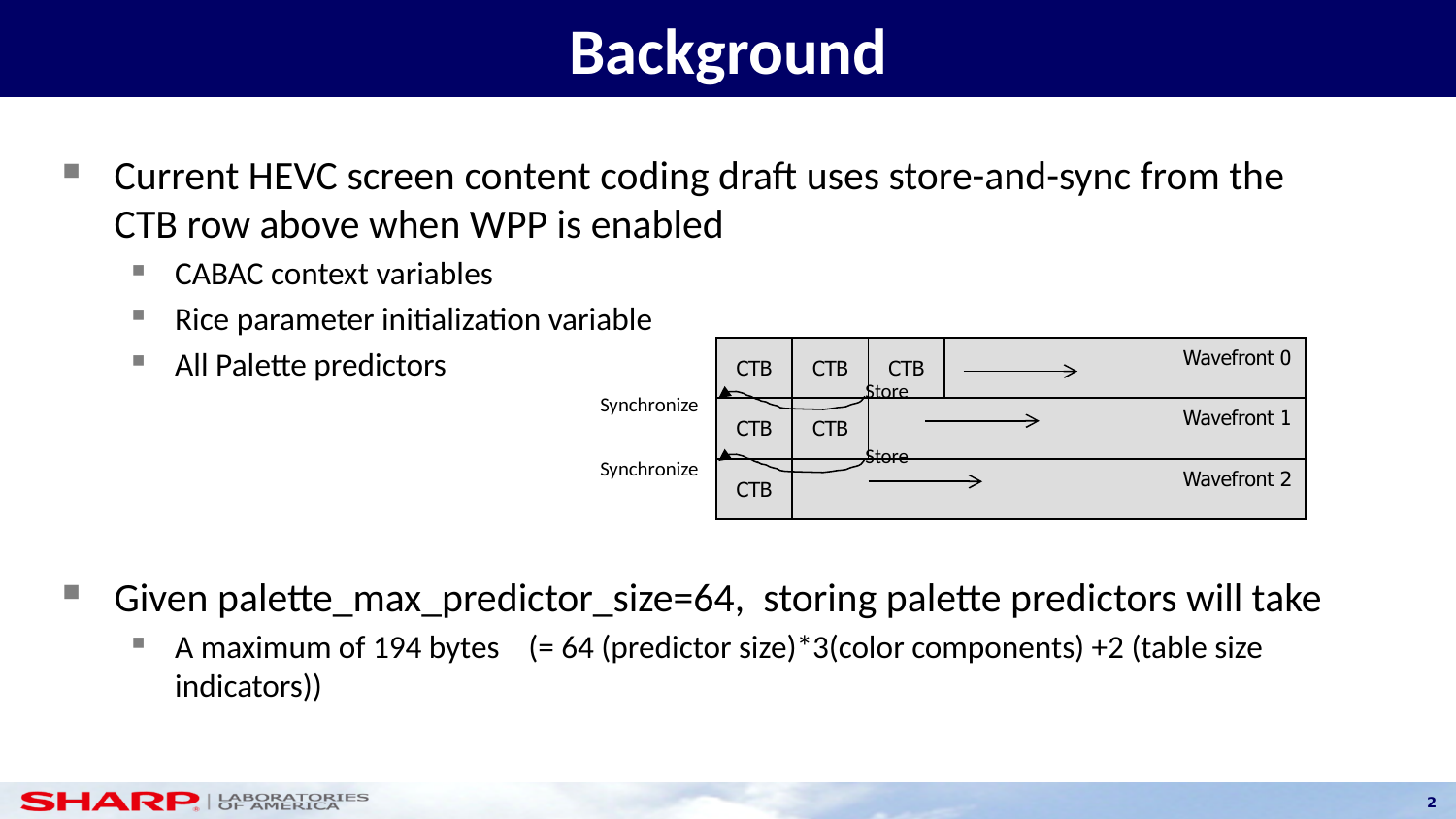

# Background
Current HEVC screen content coding draft uses store-and-sync from the CTB row above when WPP is enabled
CABAC context variables
Rice parameter initialization variable
All Palette predictors

Given palette_max_predictor_size=64,  storing palette predictors will take
A maximum of 194 bytes    (= 64 (predictor size)*3(color components) +2 (table size indicators))

Wavefront 0
CTB
CTB
CTB
Store
Synchronize

Wavefront 1
CTB
CTB
Store
Synchronize

Wavefront 2
CTB